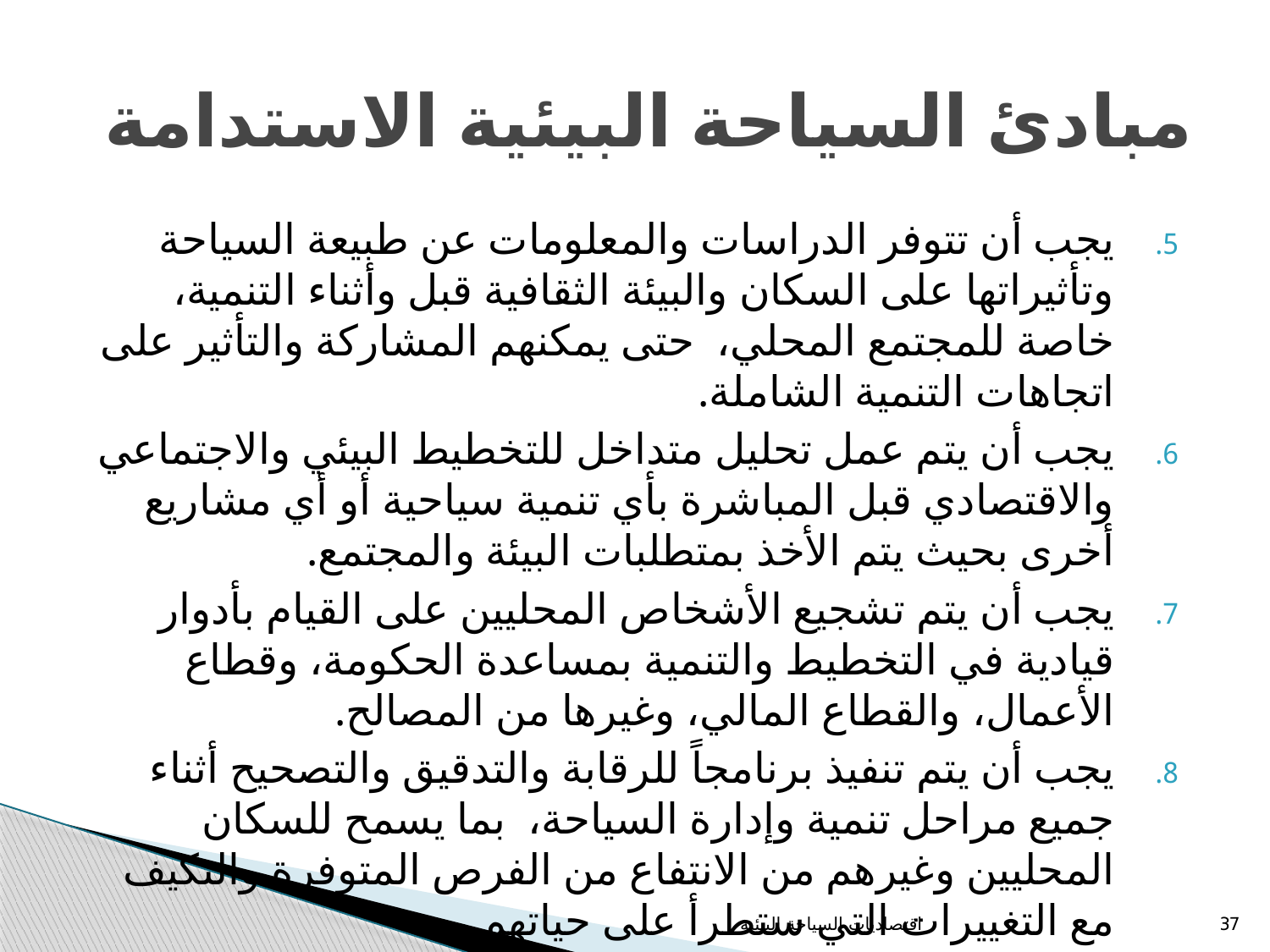

# مبادئ السياحة البيئية الاستدامة
يجب أن تتوفر الدراسات والمعلومات عن طبيعة السياحة  وتأثيراتها على السكان والبيئة الثقافية قبل وأثناء التنمية،   خاصة للمجتمع المحلي،  حتى يمكنهم المشاركة والتأثير على اتجاهات التنمية الشاملة.
يجب أن يتم عمل تحليل متداخل للتخطيط البيئي والاجتماعي والاقتصادي قبل المباشرة بأي تنمية سياحية أو أي مشاريع أخرى بحيث يتم الأخذ بمتطلبات البيئة والمجتمع.
يجب أن يتم تشجيع الأشخاص المحليين على القيام بأدوار قيادية في التخطيط والتنمية بمساعدة الحكومة، وقطاع الأعمال، والقطاع المالي، وغيرها من المصالح.
يجب أن يتم تنفيذ برنامجاً للرقابة والتدقيق والتصحيح أثناء جميع مراحل تنمية وإدارة السياحة،  بما يسمح للسكان المحليين وغيرهم من الانتفاع من الفرص المتوفرة والتكيف مع التغييرات التي ستطرأ على حياتهم.

اقتصاديات السياحة البيئية
37